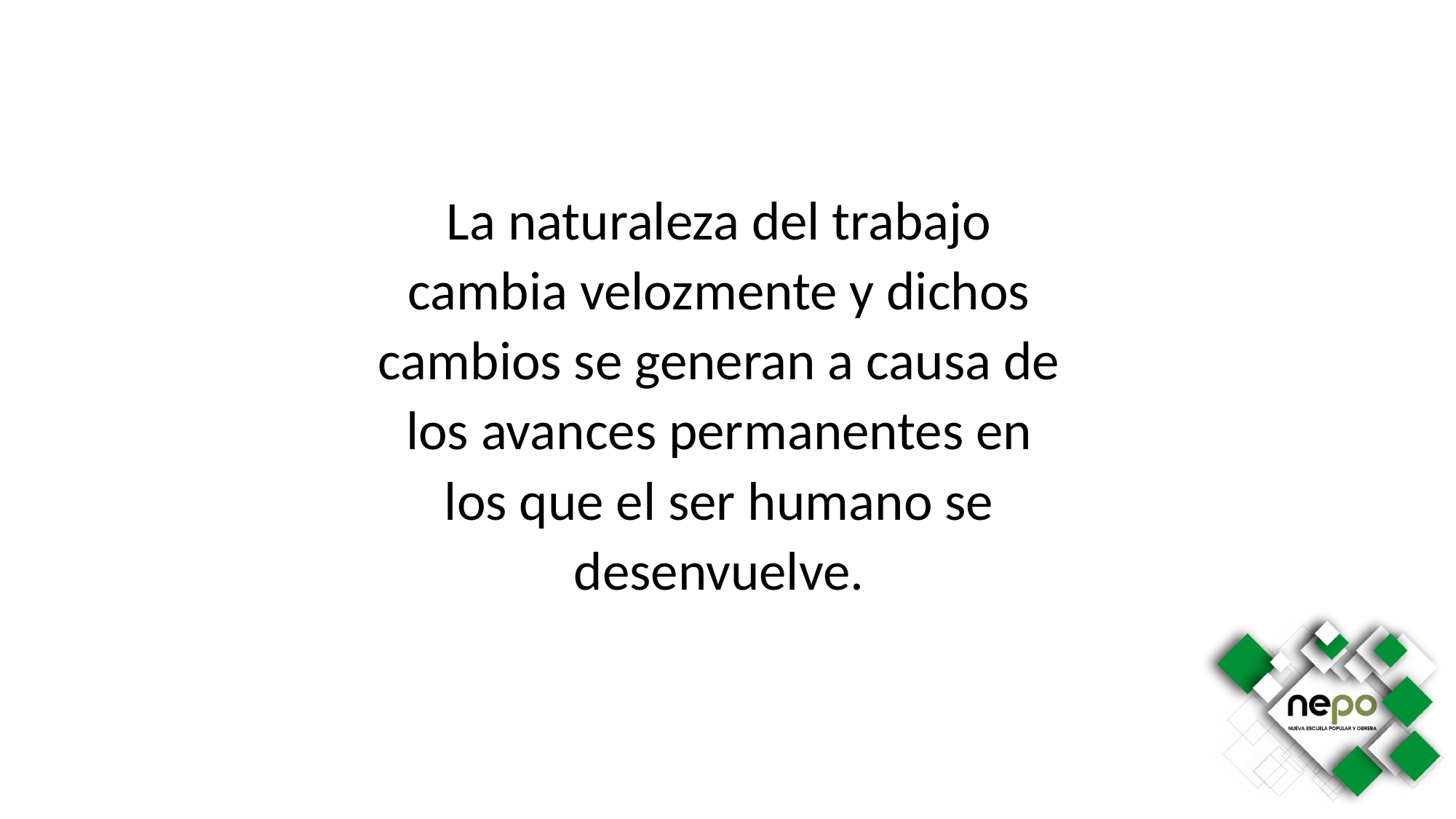

La naturaleza del trabajo cambia velozmente y dichos cambios se generan a causa de los avances permanentes en los que el ser humano se desenvuelve.